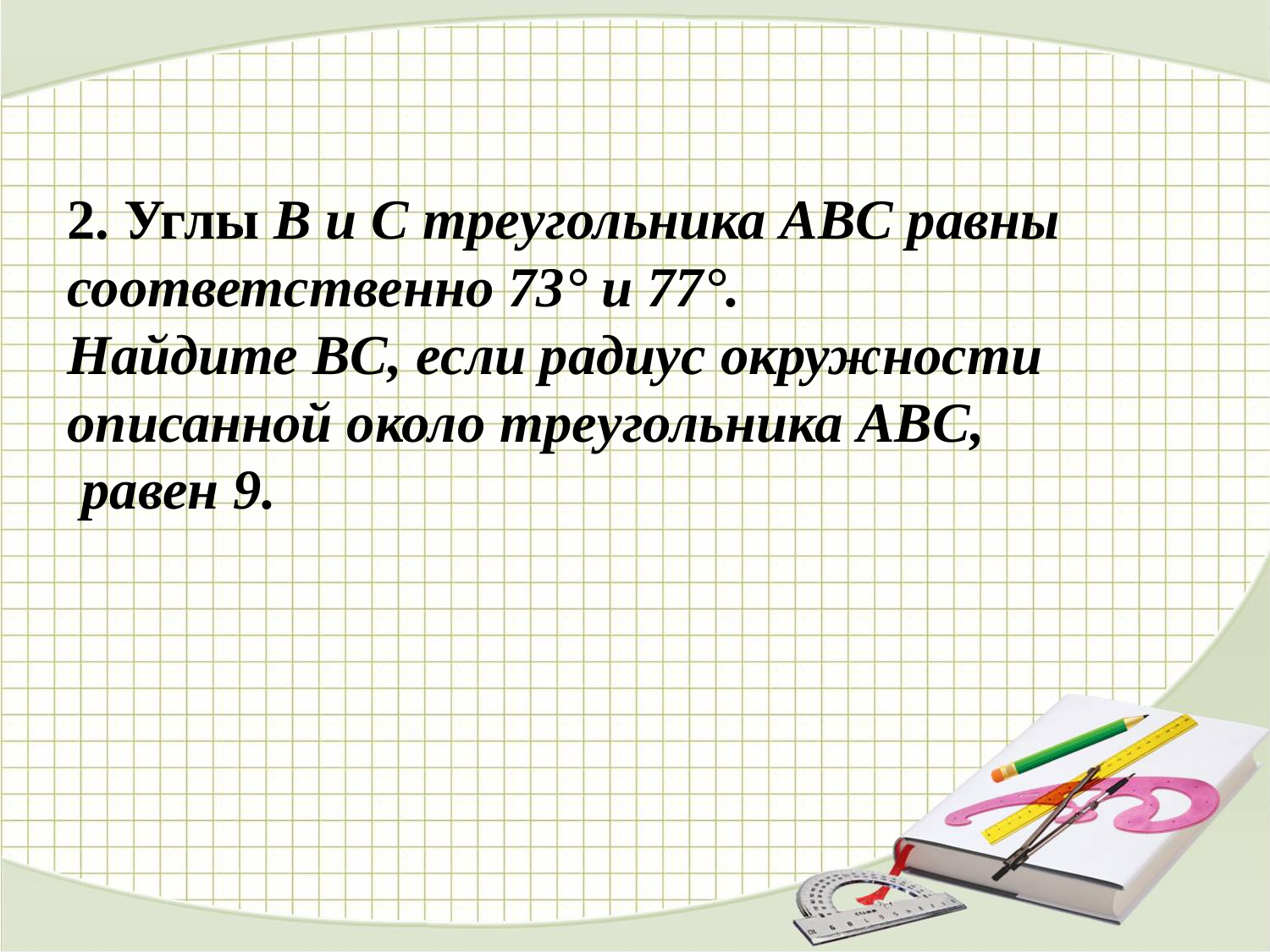

2. Углы B и C треугольника ABC равны соответственно 73° и 77°.
Найдите BC, если радиус окружности описанной около треугольника ABC,
 равен 9.